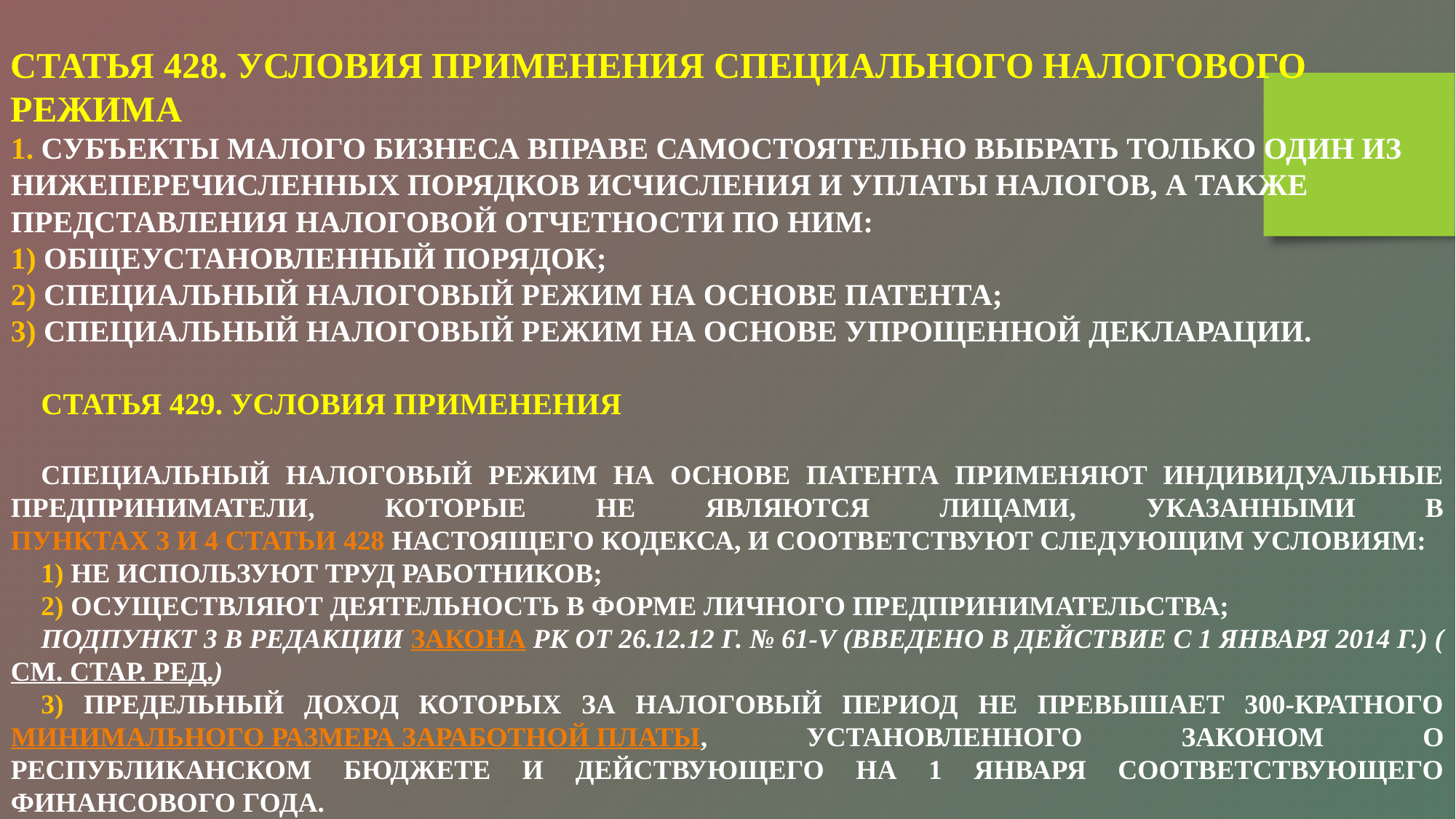

СТАТЬЯ 428. УСЛОВИЯ ПРИМЕНЕНИЯ СПЕЦИАЛЬНОГО НАЛОГОВОГО РЕЖИМА
1. СУБЪЕКТЫ МАЛОГО БИЗНЕСА ВПРАВЕ САМОСТОЯТЕЛЬНО ВЫБРАТЬ ТОЛЬКО ОДИН ИЗ НИЖЕПЕРЕЧИСЛЕННЫХ ПОРЯДКОВ ИСЧИСЛЕНИЯ И УПЛАТЫ НАЛОГОВ, А ТАКЖЕ ПРЕДСТАВЛЕНИЯ НАЛОГОВОЙ ОТЧЕТНОСТИ ПО НИМ:
1) ОБЩЕУСТАНОВЛЕННЫЙ ПОРЯДОК;
2) СПЕЦИАЛЬНЫЙ НАЛОГОВЫЙ РЕЖИМ НА ОСНОВЕ ПАТЕНТА;
3) СПЕЦИАЛЬНЫЙ НАЛОГОВЫЙ РЕЖИМ НА ОСНОВЕ УПРОЩЕННОЙ ДЕКЛАРАЦИИ.

СТАТЬЯ 429. УСЛОВИЯ ПРИМЕНЕНИЯ

СПЕЦИАЛЬНЫЙ НАЛОГОВЫЙ РЕЖИМ НА ОСНОВЕ ПАТЕНТА ПРИМЕНЯЮТ ИНДИВИДУАЛЬНЫЕ ПРЕДПРИНИМАТЕЛИ, КОТОРЫЕ НЕ ЯВЛЯЮТСЯ ЛИЦАМИ, УКАЗАННЫМИ В ПУНКТАХ 3 И 4 СТАТЬИ 428 НАСТОЯЩЕГО КОДЕКСА, И СООТВЕТСТВУЮТ СЛЕДУЮЩИМ УСЛОВИЯМ:
1) НЕ ИСПОЛЬЗУЮТ ТРУД РАБОТНИКОВ;
2) ОСУЩЕСТВЛЯЮТ ДЕЯТЕЛЬНОСТЬ В ФОРМЕ ЛИЧНОГО ПРЕДПРИНИМАТЕЛЬСТВА;
ПОДПУНКТ 3 В РЕДАКЦИИ ЗАКОНА РК ОТ 26.12.12 Г. № 61-V (ВВЕДЕНО В ДЕЙСТВИЕ С 1 ЯНВАРЯ 2014 Г.) (СМ. СТАР. РЕД.)
3) ПРЕДЕЛЬНЫЙ ДОХОД КОТОРЫХ ЗА НАЛОГОВЫЙ ПЕРИОД НЕ ПРЕВЫШАЕТ 300-КРАТНОГО МИНИМАЛЬНОГО РАЗМЕРА ЗАРАБОТНОЙ ПЛАТЫ, УСТАНОВЛЕННОГО ЗАКОНОМ О РЕСПУБЛИКАНСКОМ БЮДЖЕТЕ И ДЕЙСТВУЮЩЕГО НА 1 ЯНВАРЯ СООТВЕТСТВУЮЩЕГО ФИНАНСОВОГО ГОДА.